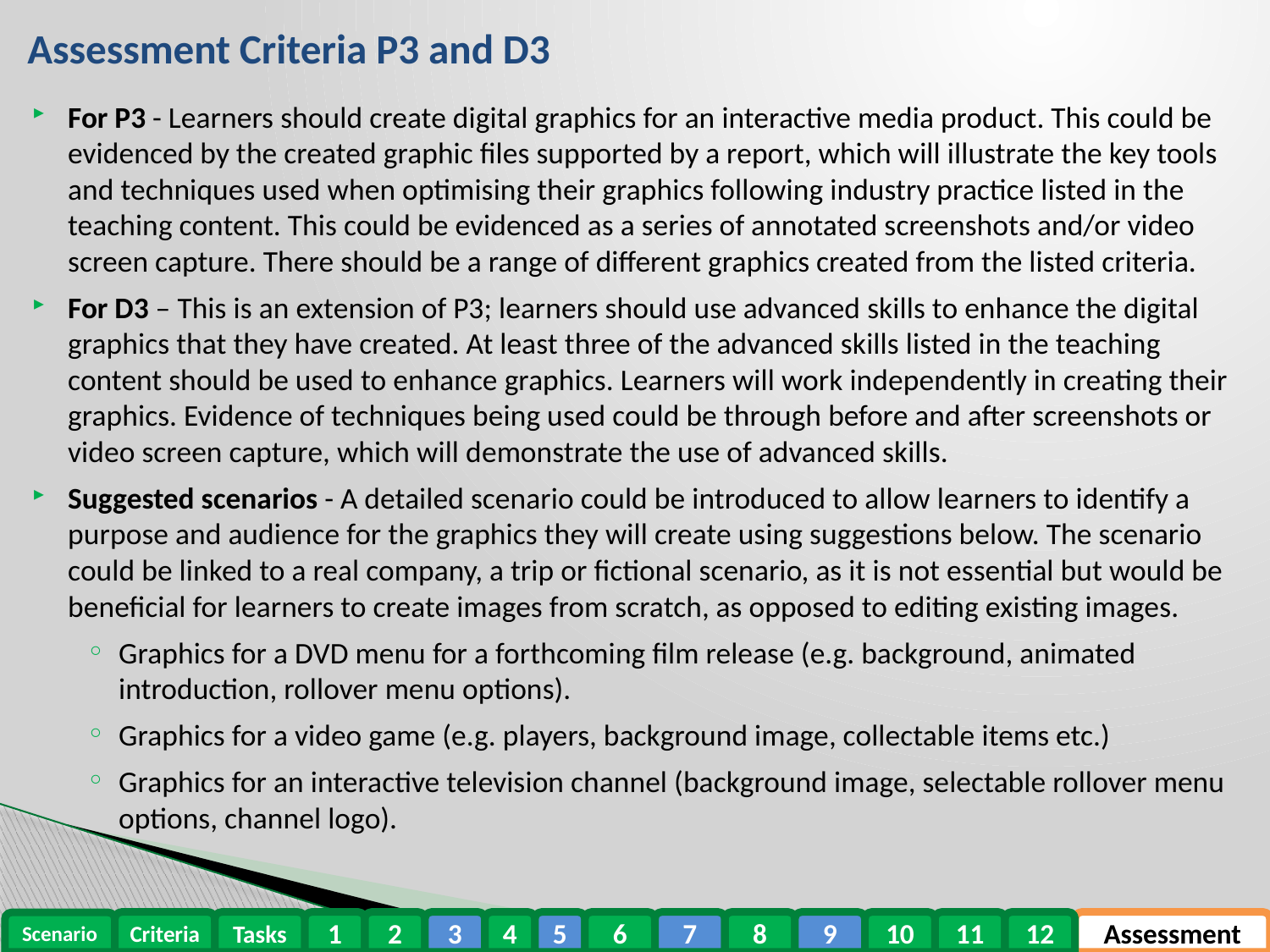

# Assessment Criteria P3 and D3
For P3 - Learners should create digital graphics for an interactive media product. This could be evidenced by the created graphic files supported by a report, which will illustrate the key tools and techniques used when optimising their graphics following industry practice listed in the teaching content. This could be evidenced as a series of annotated screenshots and/or video screen capture. There should be a range of different graphics created from the listed criteria.
For D3 – This is an extension of P3; learners should use advanced skills to enhance the digital graphics that they have created. At least three of the advanced skills listed in the teaching content should be used to enhance graphics. Learners will work independently in creating their graphics. Evidence of techniques being used could be through before and after screenshots or video screen capture, which will demonstrate the use of advanced skills.
Suggested scenarios - A detailed scenario could be introduced to allow learners to identify a purpose and audience for the graphics they will create using suggestions below. The scenario could be linked to a real company, a trip or fictional scenario, as it is not essential but would be beneficial for learners to create images from scratch, as opposed to editing existing images.
Graphics for a DVD menu for a forthcoming film release (e.g. background, animated introduction, rollover menu options).
Graphics for a video game (e.g. players, background image, collectable items etc.)
Graphics for an interactive television channel (background image, selectable rollover menu options, channel logo).